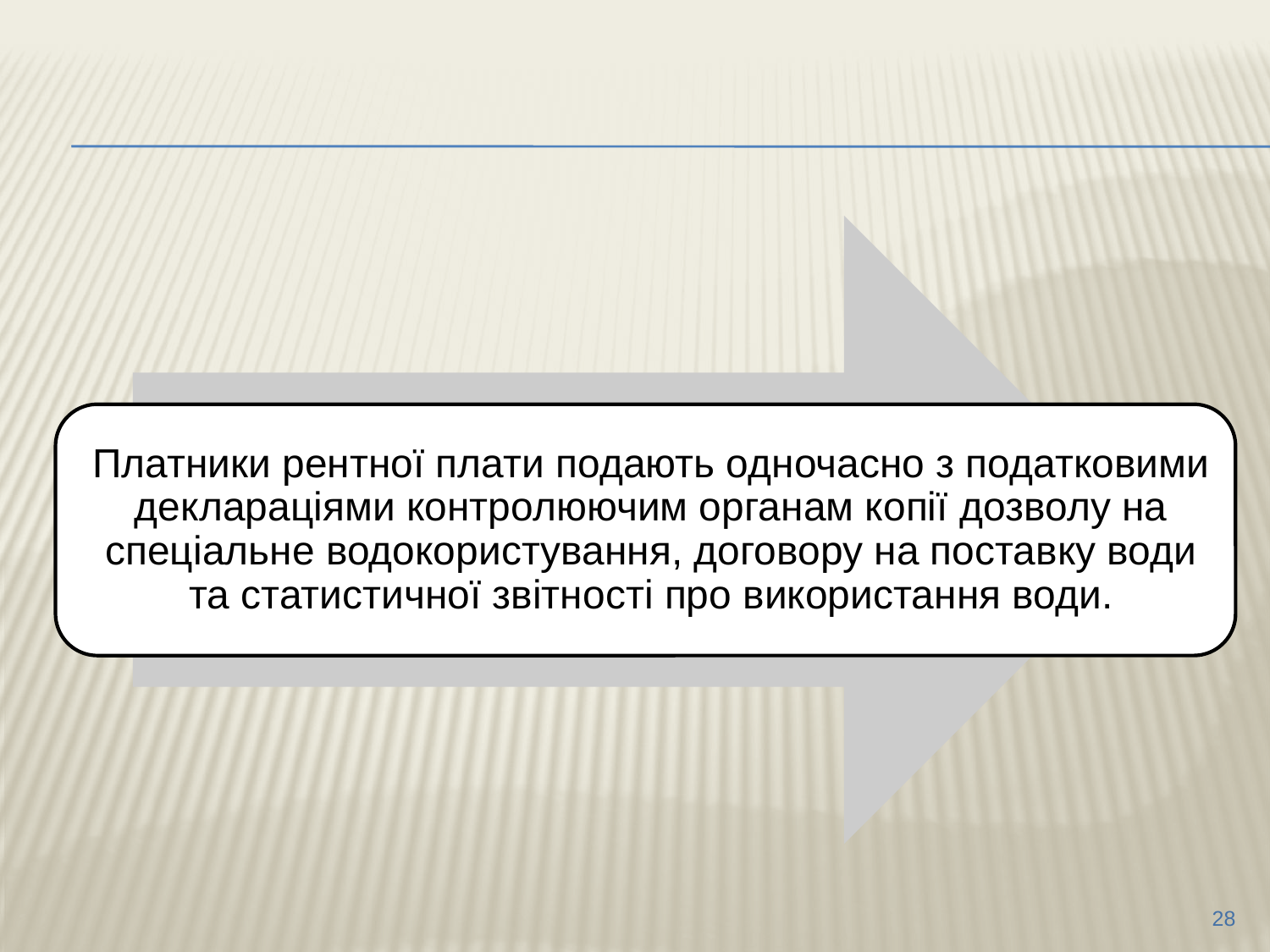

Платники рентної плати подають одночасно з податковими деклараціями контролюючим органам копії дозволу на спеціальне водокористування, договору на поставку води та статистичної звітності про використання води.
28